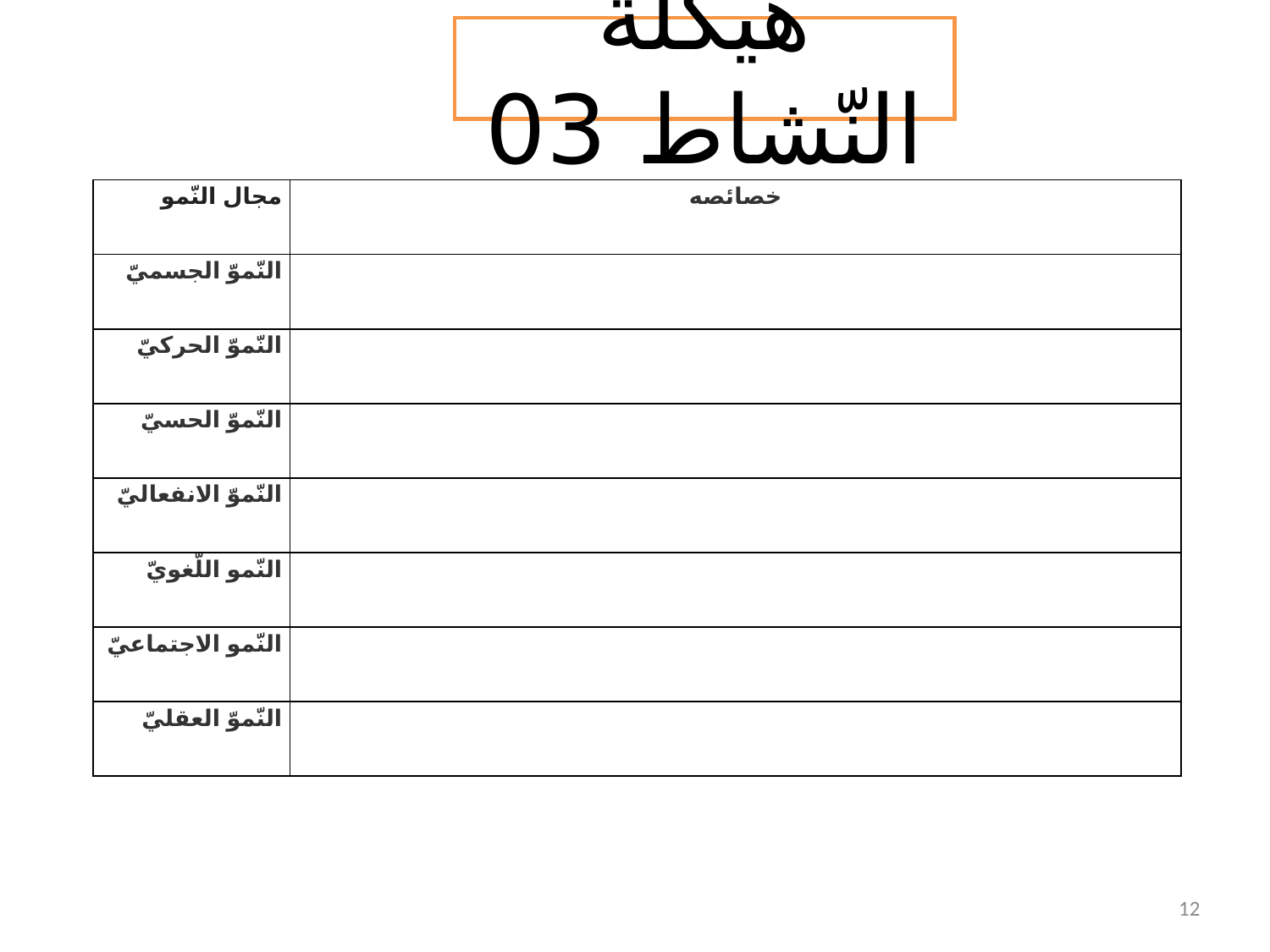

هيكلة النّشاط 03
| مجال النّمو | خصائصه |
| --- | --- |
| النّموّ الجسميّ |  |
| النّموّ الحركيّ |  |
| النّموّ الحسيّ |  |
| النّموّ الانفعاليّ |  |
| النّمو اللّغويّ |  |
| النّمو الاجتماعيّ |  |
| النّموّ العقليّ |  |

12